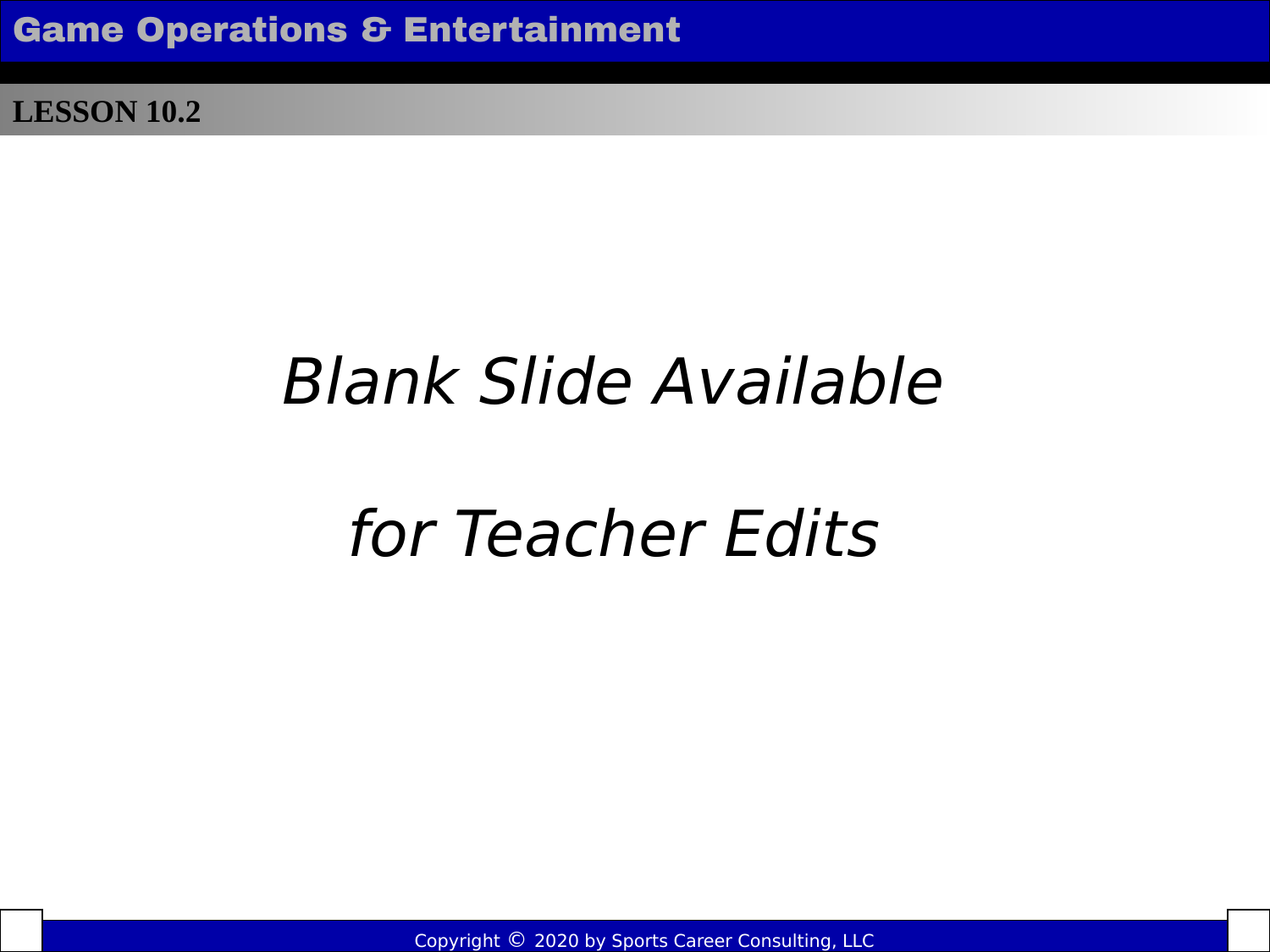

Game Operations & Entertainment
LESSON 10.2
Blank Slide Available
for Teacher Edits
Copyright © 2020 by Sports Career Consulting, LLC